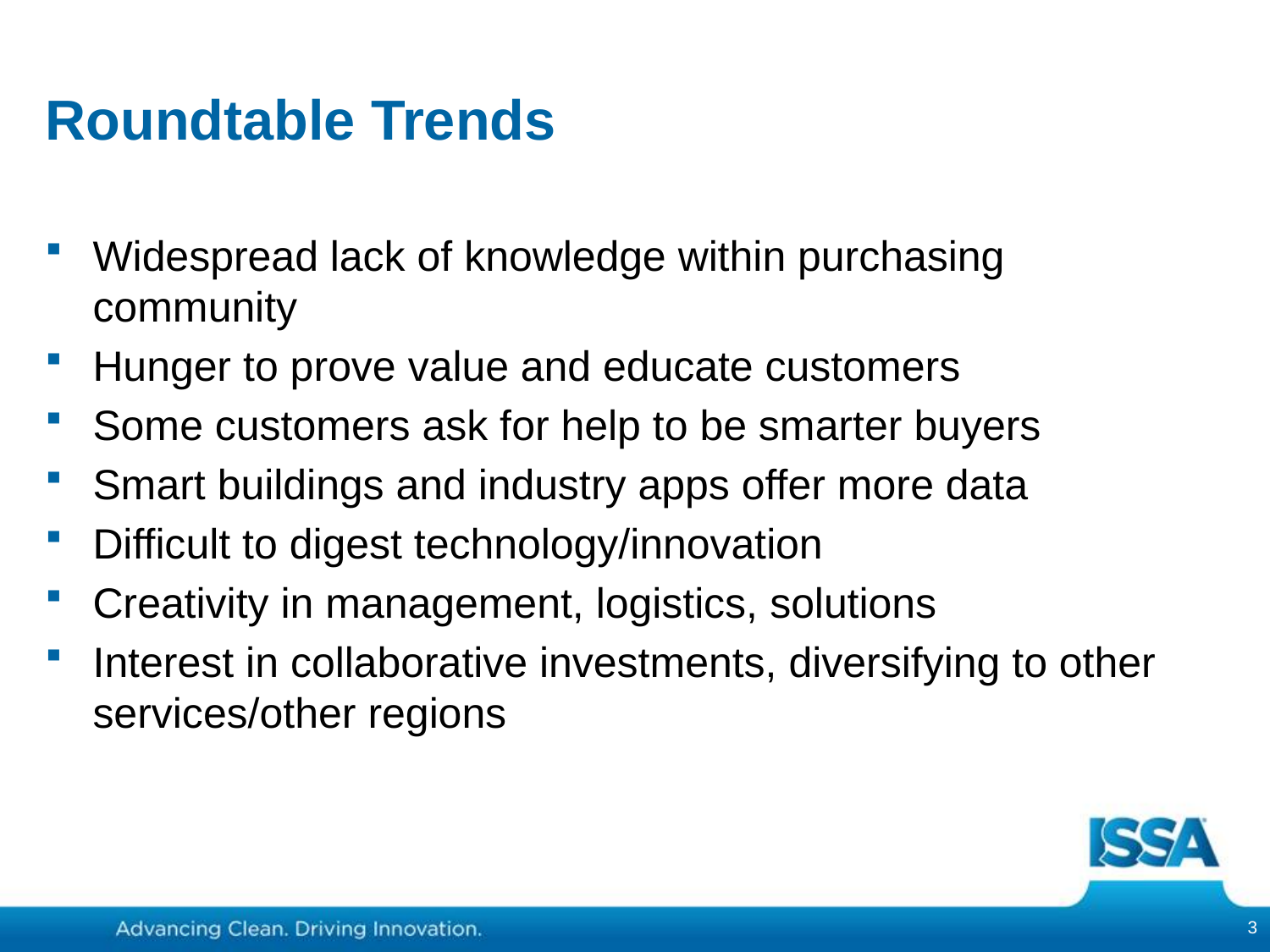

# Roundtable Trends
Widespread lack of knowledge within purchasing community
Hunger to prove value and educate customers
Some customers ask for help to be smarter buyers
Smart buildings and industry apps offer more data
Difficult to digest technology/innovation
Creativity in management, logistics, solutions
Interest in collaborative investments, diversifying to other services/other regions

3